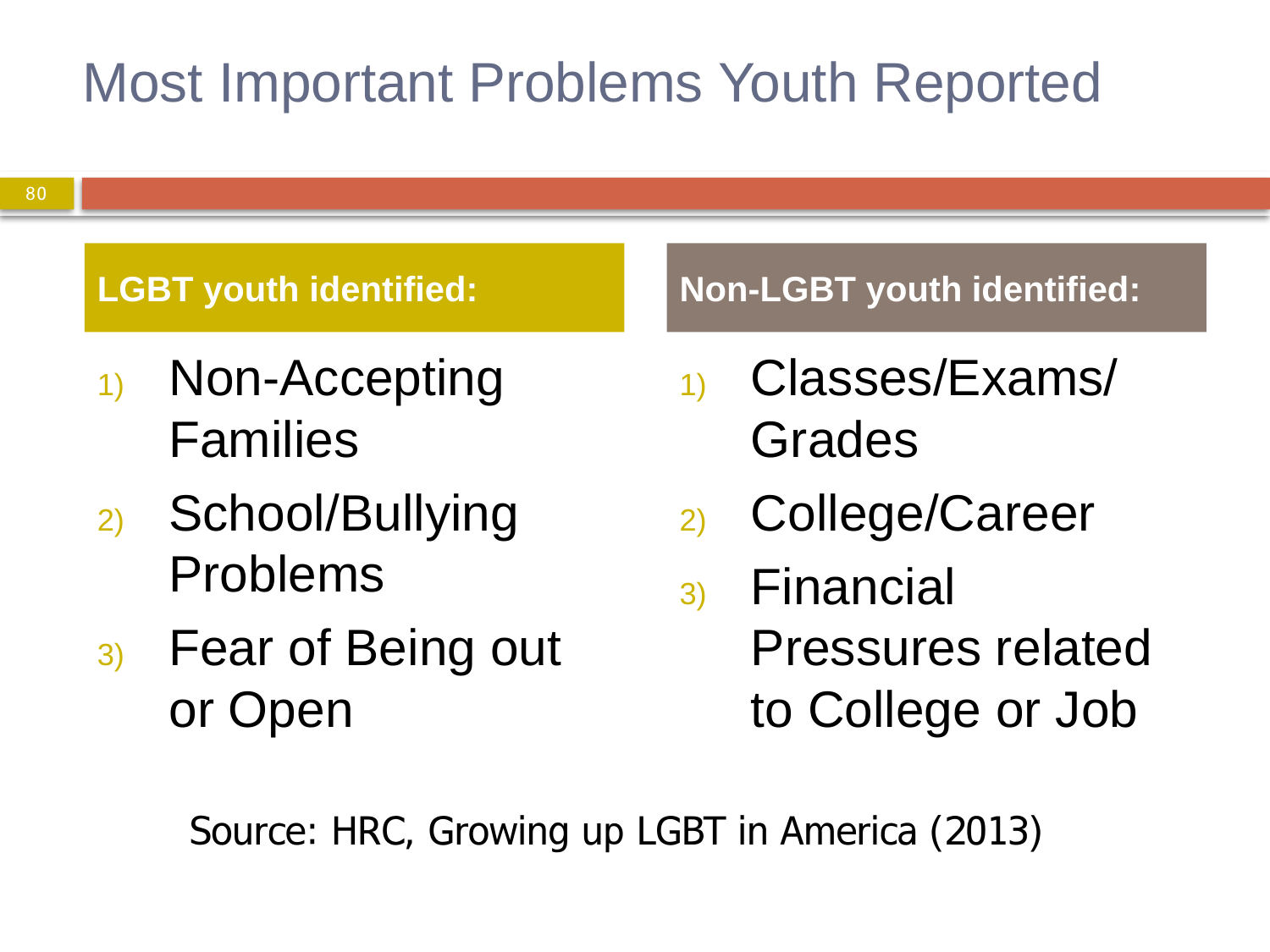

# Most Important Problems Youth Reported
80
LGBT youth identified:
Non-LGBT youth identified:
Non-Accepting Families
School/Bullying Problems
Fear of Being out or Open
Classes/Exams/Grades
College/Career
Financial Pressures related to College or Job

Source: HRC, Growing up LGBT in America (2013)